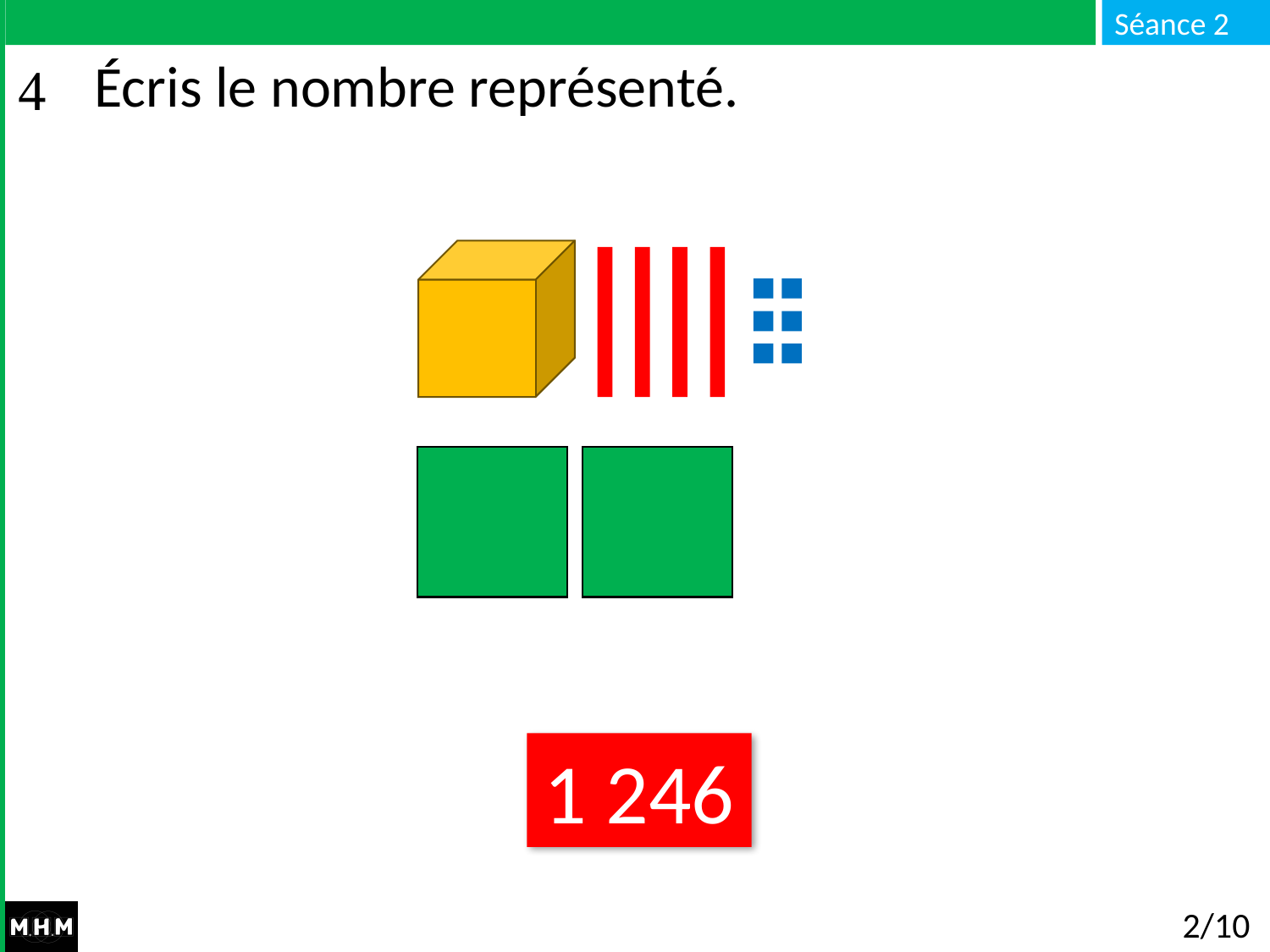

# Écris le nombre représenté.

1 246
2/10